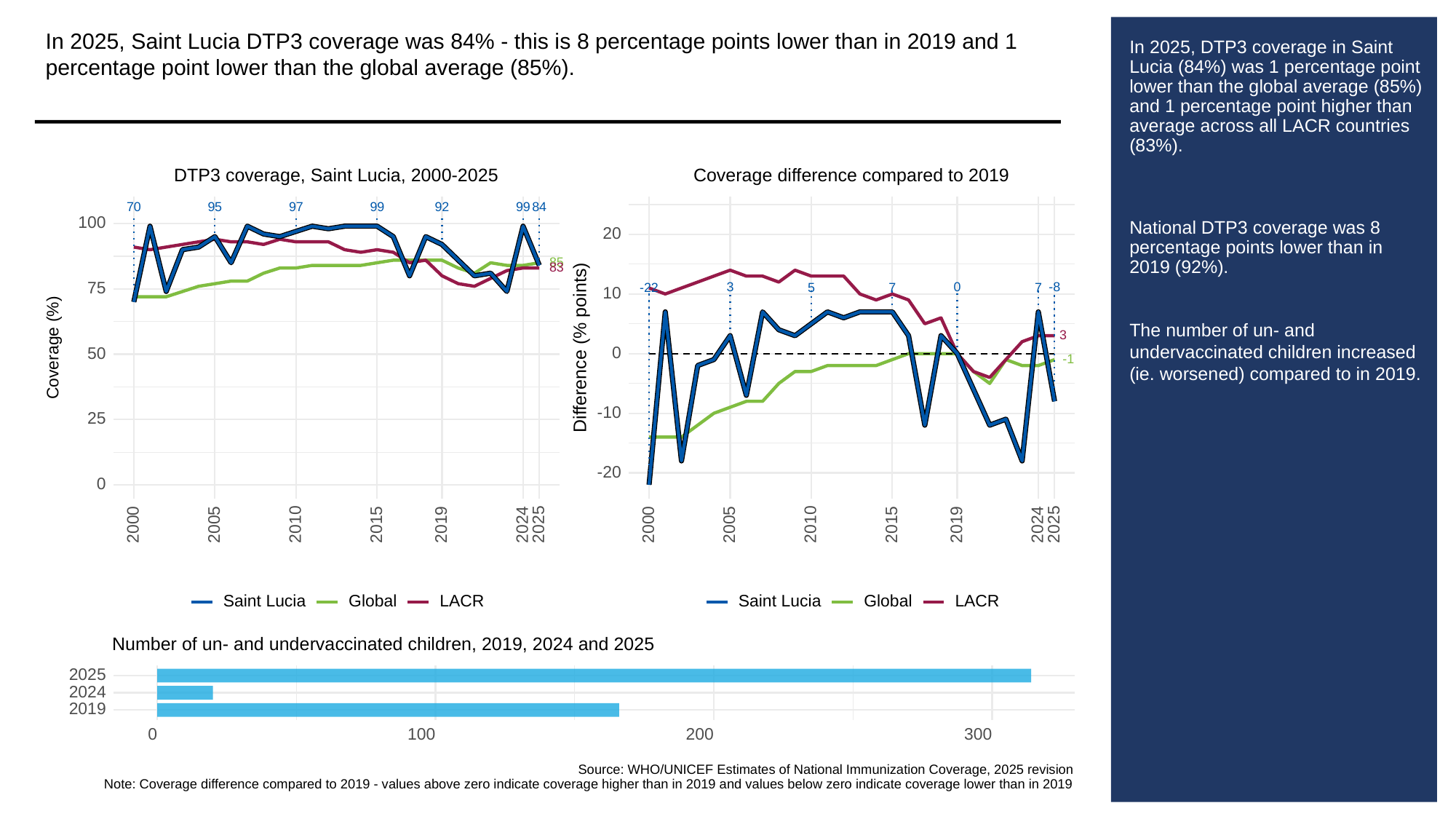

In 2025, Saint Lucia DTP3 coverage was 84% - this is 8 percentage points lower than in 2019 and 1 percentage point lower than the global average (85%).
# In 2025, DTP3 coverage in Saint Lucia (84%) was 1 percentage point lower than the global average (85%) and 1 percentage point higher than average across all LACR countries (83%).

National DTP3 coverage was 8 percentage points lower than in 2019 (92%).

The number of un- and undervaccinated children increased (ie. worsened) compared to in 2019.

DTP3 coverage, Saint Lucia, 2000-2025
Coverage difference compared to 2019

70
95
97
99
92
99
84

100

20

85

83

75
3
0
-8
-22
5
7
7
10

3
Difference (% points)
Coverage (%)
0
50

-1

-10

25

-20

0

2000
2005
2010
2015
2019
2024
2025
2000
2005
2010
2015
2019
2024
2025
Saint Lucia
Global
LACR
Saint Lucia
Global
LACR

Number of un- and undervaccinated children, 2019, 2024 and 2025

2025

2024

2019

300
0
100
200
Source: WHO/UNICEF Estimates of National Immunization Coverage, 2025 revision
Note: Coverage difference compared to 2019 - values above zero indicate coverage higher than in 2019 and values below zero indicate coverage lower than in 2019